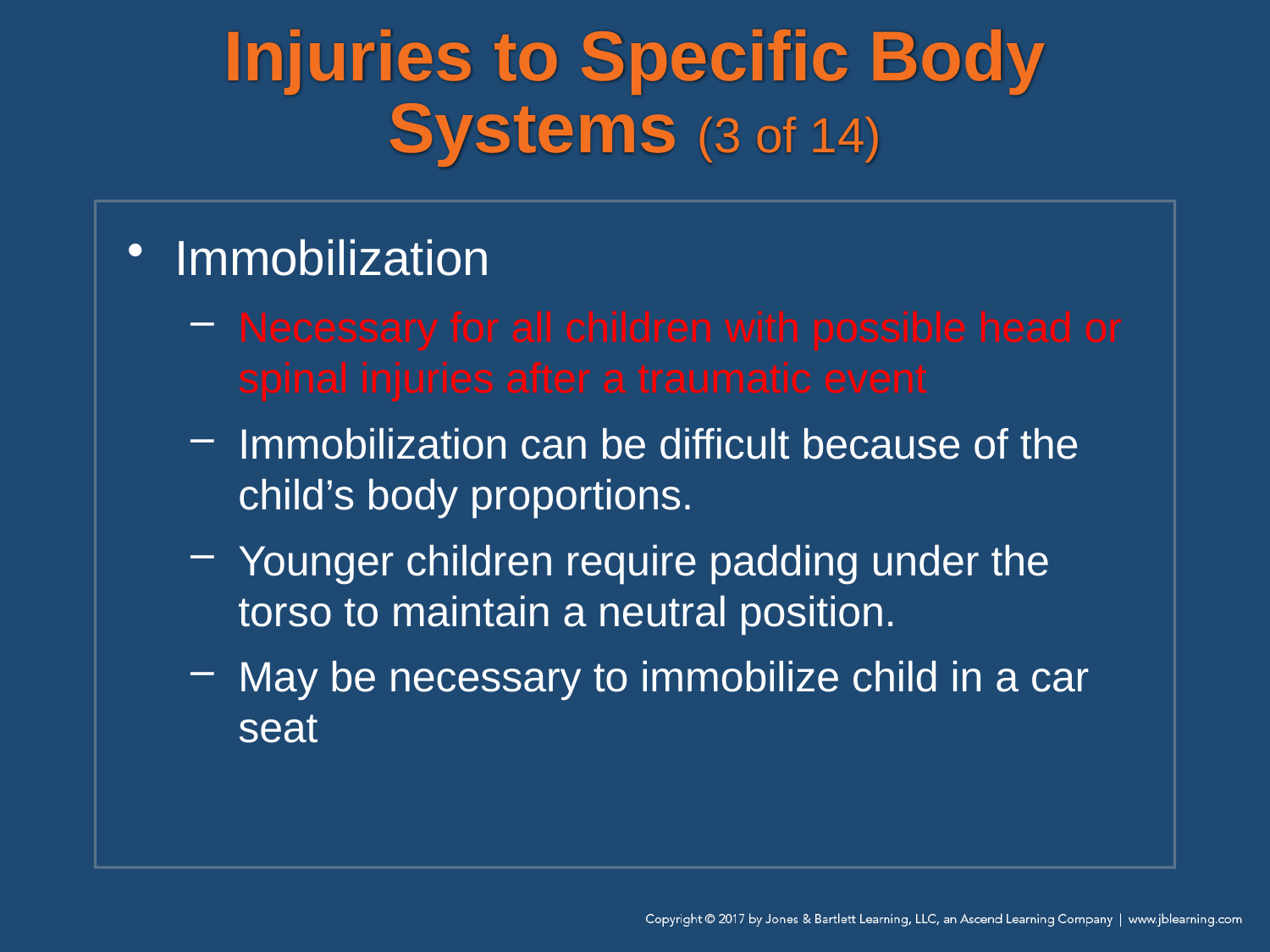

# Injuries to Specific Body Systems (3 of 14)
Immobilization
Necessary for all children with possible head or spinal injuries after a traumatic event
Immobilization can be difficult because of the child’s body proportions.
Younger children require padding under the torso to maintain a neutral position.
May be necessary to immobilize child in a car seat